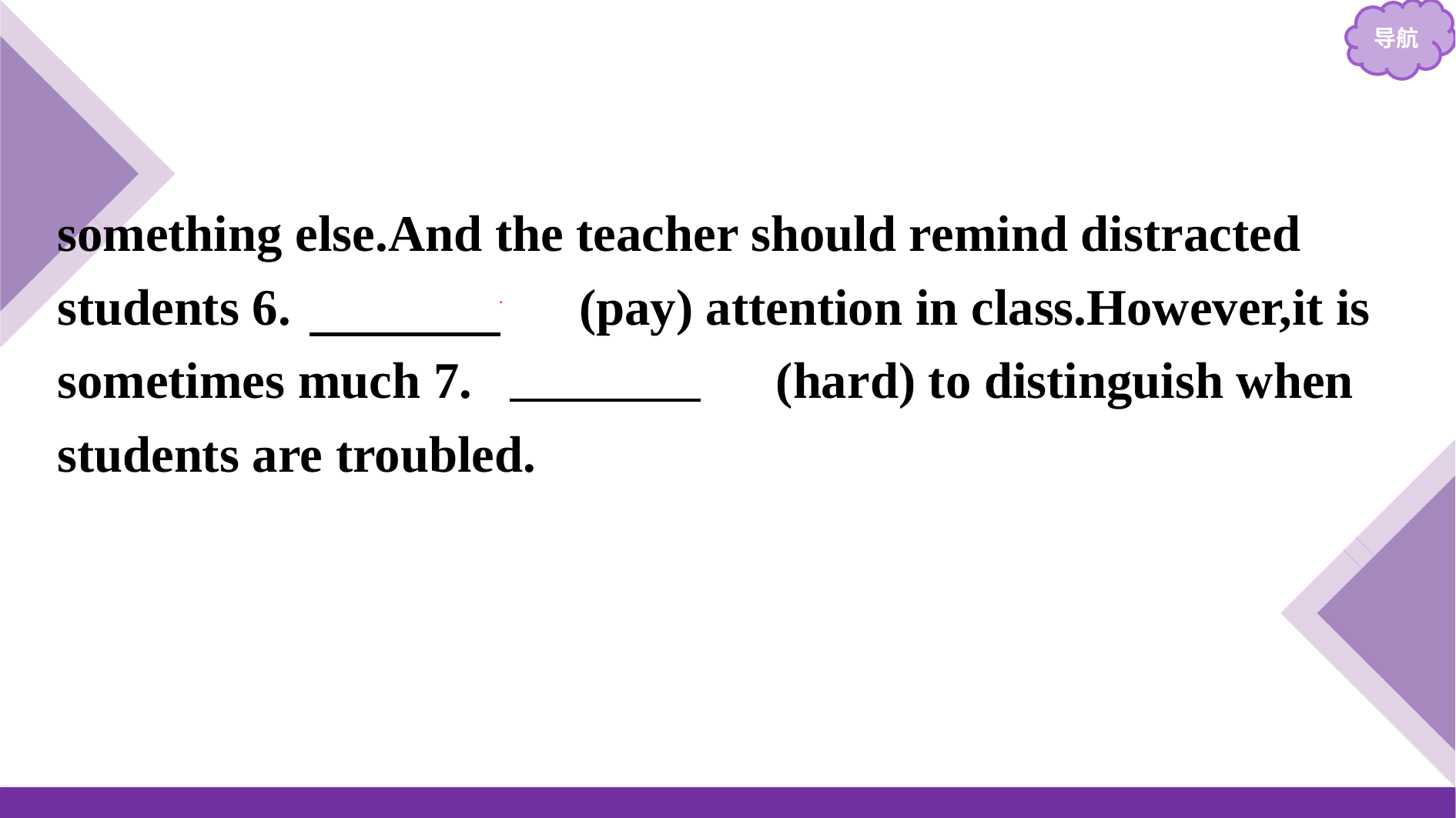

something else.And the teacher should remind distracted students 6.　to pay　(pay) attention in class.However,it is sometimes much 7.　harder　(hard) to distinguish when students are troubled.